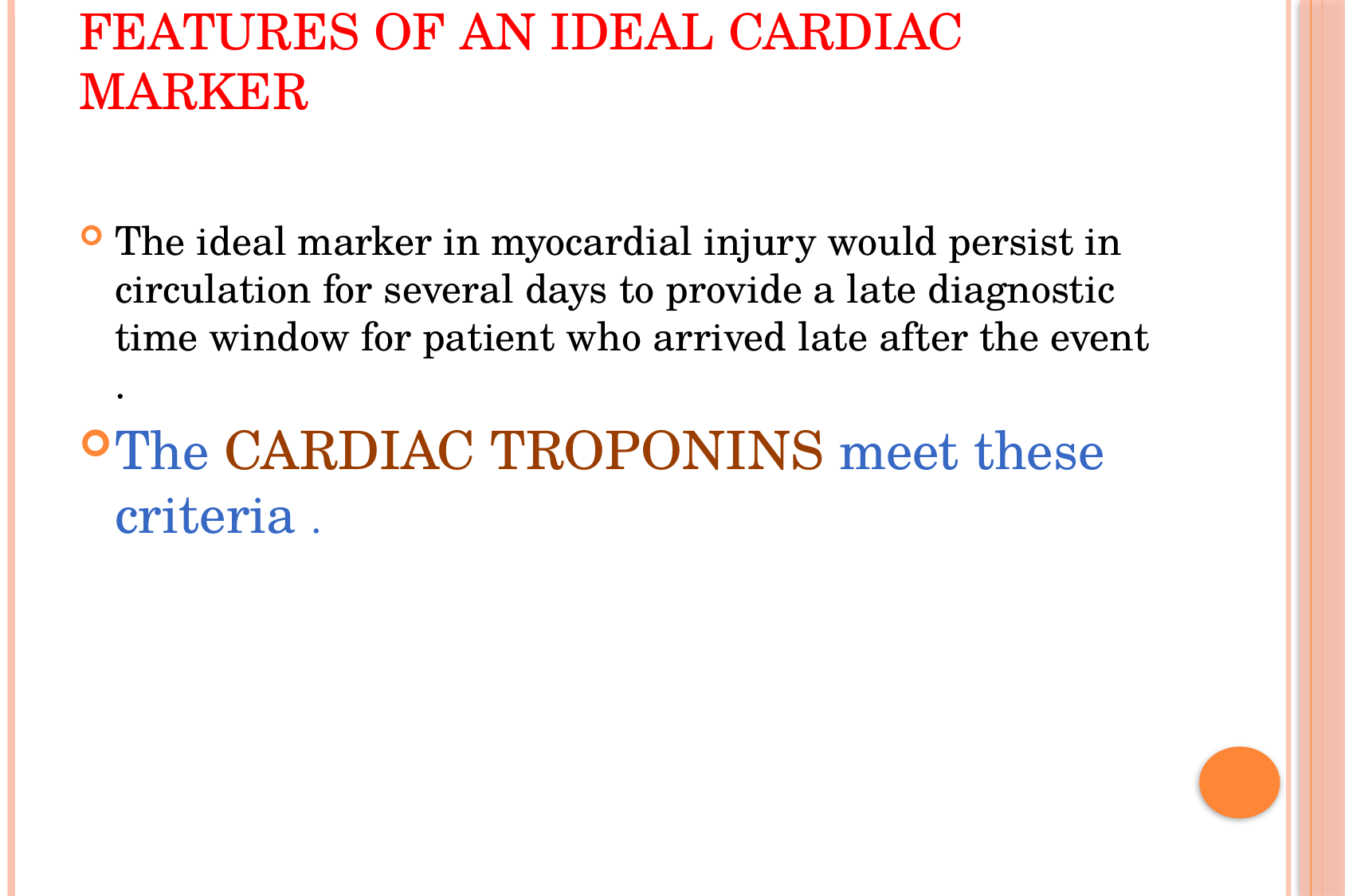

# Features of an ideal cardiac marker
The ideal marker in myocardial injury would persist in circulation for several days to provide a late diagnostic time window for patient who arrived late after the event .
The CARDIAC TROPONINS meet these criteria .